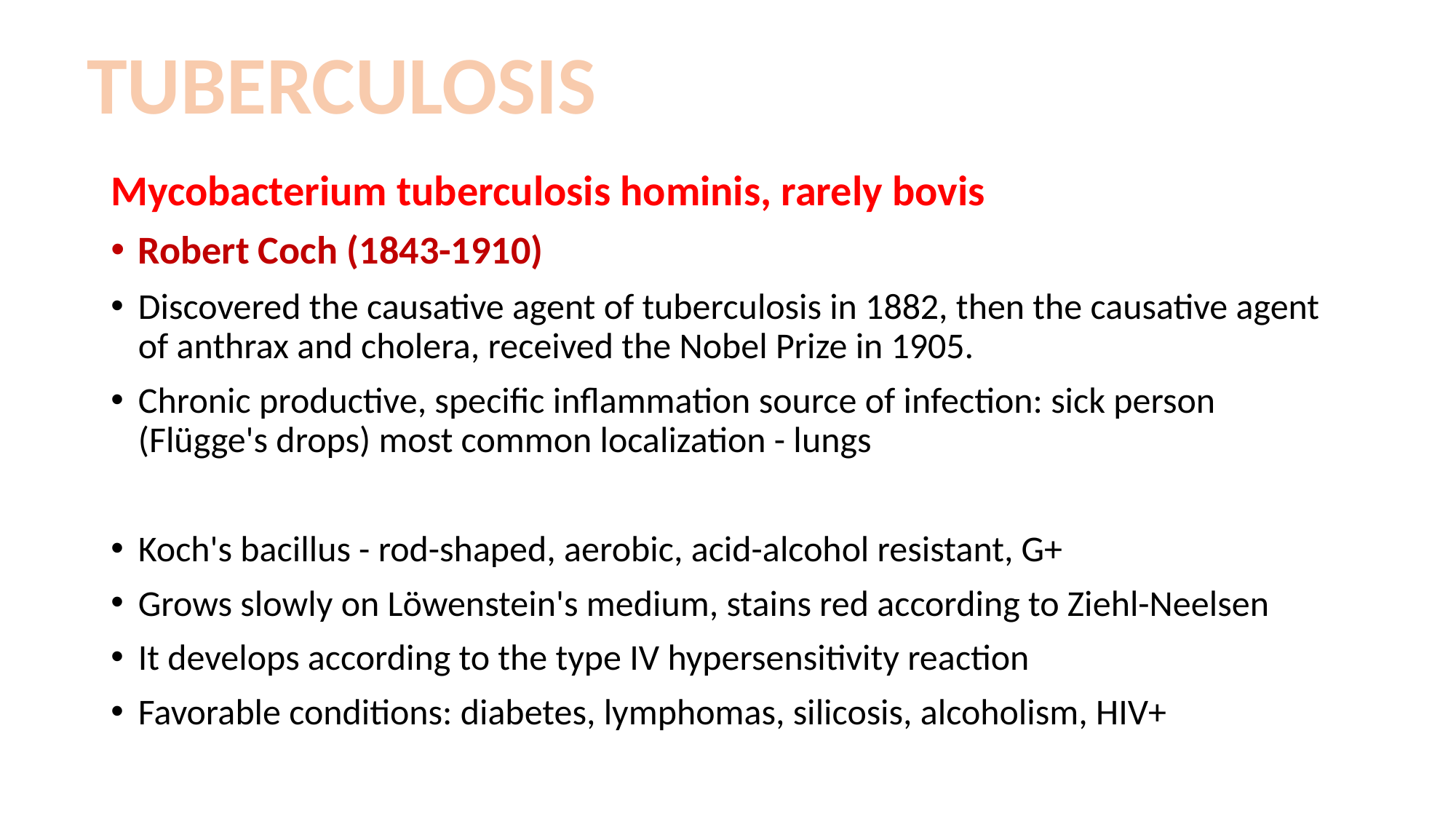

TUBERCULOSIS
Mycobacterium tuberculosis hominis, rarely bovis
Robert Coch (1843-1910)
Discovered the causative agent of tuberculosis in 1882, then the causative agent of anthrax and cholera, received the Nobel Prize in 1905.
Chronic productive, specific inflammation source of infection: sick person (Flügge's drops) most common localization - lungs

Koch's bacillus - rod-shaped, aerobic, acid-alcohol resistant, G+
Grows slowly on Löwenstein's medium, stains red according to Ziehl-Neelsen
It develops according to the type IV hypersensitivity reaction
Favorable conditions: diabetes, lymphomas, silicosis, alcoholism, HIV+